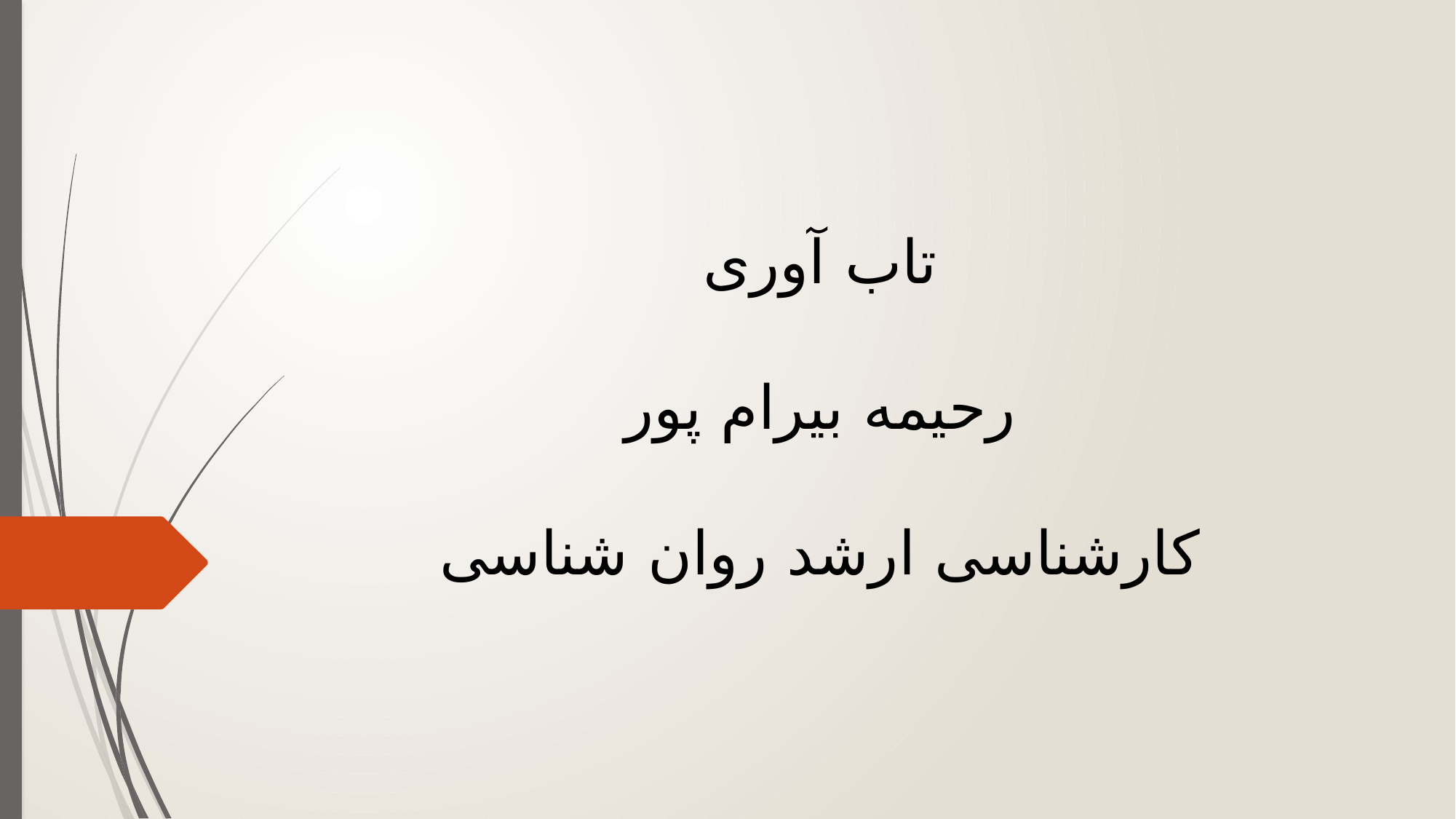

تاب آوری
رحیمه بیرام پور
کارشناسی ارشد روان شناسی